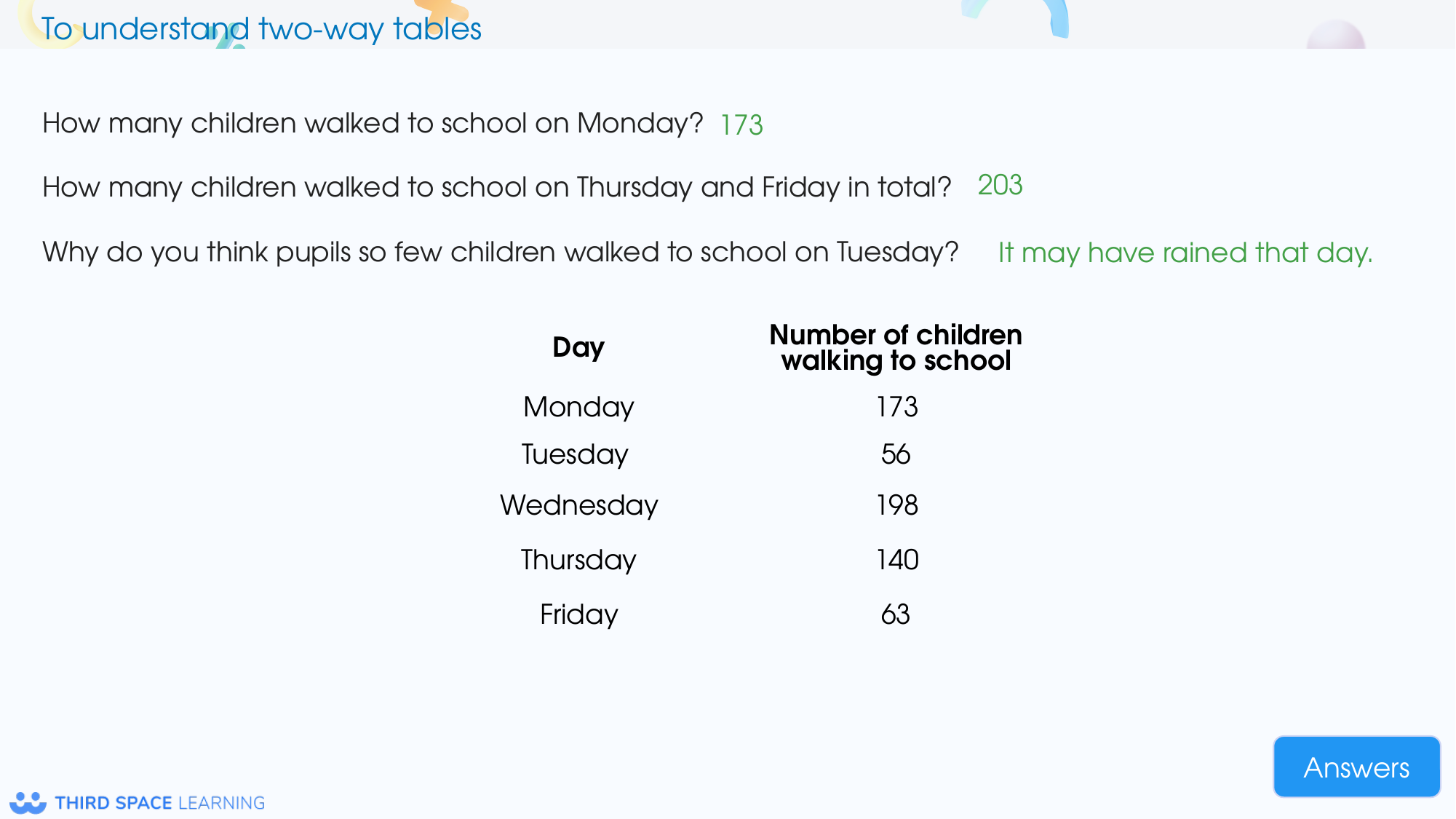

173
How many children walked to school on Monday?
How many children walked to school on Thursday and Friday in total?
Why do you think pupils so few children walked to school on Tuesday?
203
It may have rained that day.
| Day | Number of children walking to school |
| --- | --- |
| Monday | 173 |
| Tuesday | 56 |
| Wednesday | 198 |
| Thursday | 140 |
| Friday | 63 |
Answers